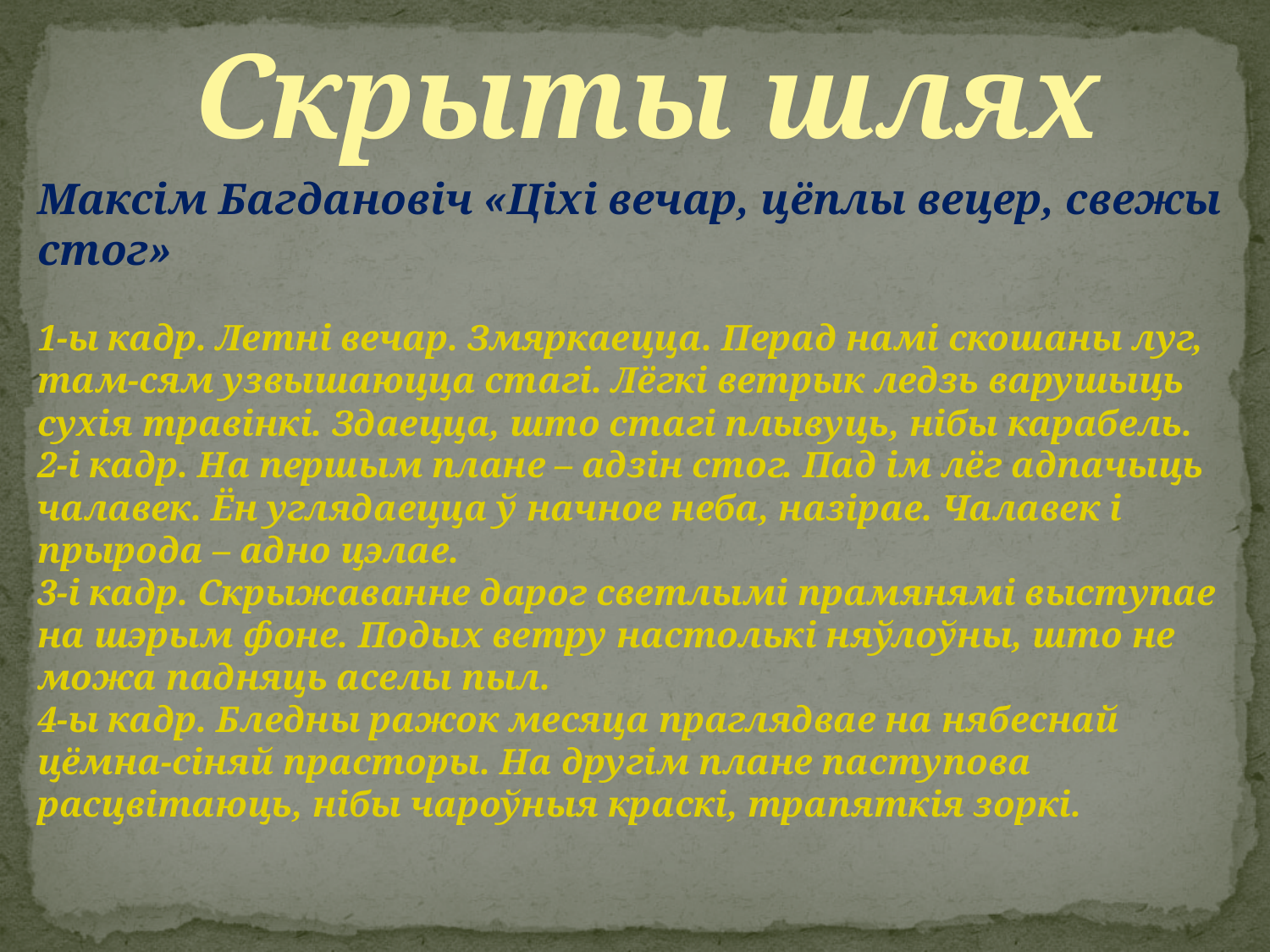

Скрыты шлях

Максім Багдановіч «Ціхі вечар, цёплы вецер, свежы стог»

1-ы кадр. Летні вечар. Змяркаецца. Перад намі скошаны луг, там-сям узвышаюцца стагі. Лёгкі ветрык ледзь варушыць сухія травінкі. Здаецца, што стагі плывуць, нібы карабель.
2-і кадр. На першым плане – адзін стог. Пад ім лёг адпачыць чалавек. Ён углядаецца ў начное неба, назірае. Чалавек і прырода – адно цэлае.
3-і кадр. Скрыжаванне дарог светлымі прамянямі выступае на шэрым фоне. Подых ветру настолькі няўлоўны, што не можа падняць аселы пыл.
4-ы кадр. Бледны ражок месяца праглядвае на нябеснай цёмна-сіняй прасторы. На другім плане паступова расцвітаюць, нібы чароўныя краскі, трапяткія зоркі.